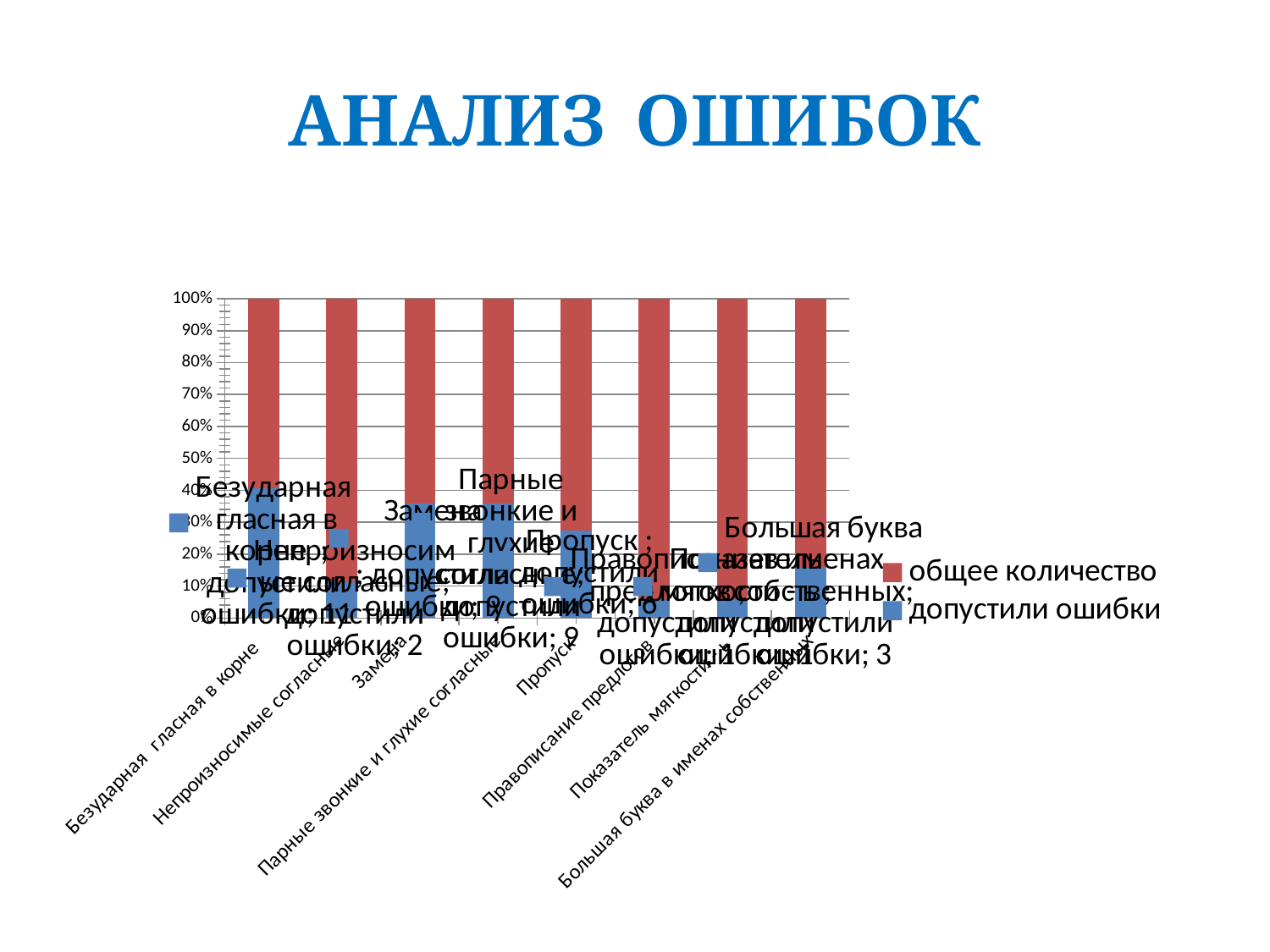

# АНАЛИЗ  ОШИБОК

### Chart

| Category | допустили ошибки | общее количество |
|---|---|---|
| Безударная  гласная в корне   | 11.0 | 16.0 |
| Непроизносимые согласные | 2.0 | 16.0 |
| Замена

 | 9.0 | 16.0 |
| Парные звонкие и глухие согласные | 9.0 | 16.0 |
| Пропуск  | 6.0 | 16.0 |
| Правописание предлогов  | 1.0 | 16.0 |
| Показатель мягкости - ь  | 1.0 | 16.0 |
| Большая буква в именах собственных | 3.0 | 16.0 |